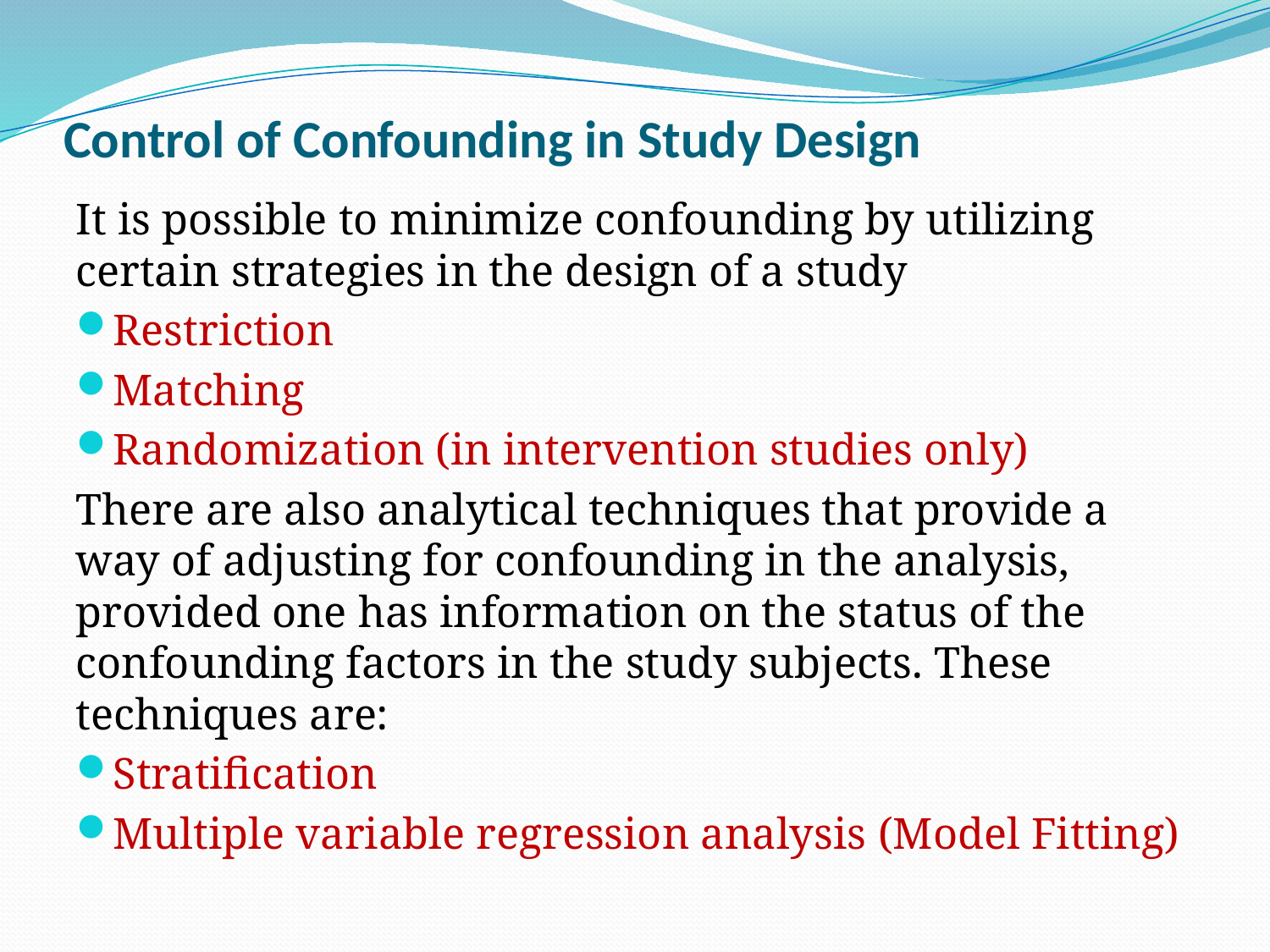

# Control of Confounding in Study Design
It is possible to minimize confounding by utilizing certain strategies in the design of a study
Restriction
Matching
Randomization (in intervention studies only)
There are also analytical techniques that provide a way of adjusting for confounding in the analysis, provided one has information on the status of the confounding factors in the study subjects. These techniques are:
Stratification
Multiple variable regression analysis (Model Fitting)